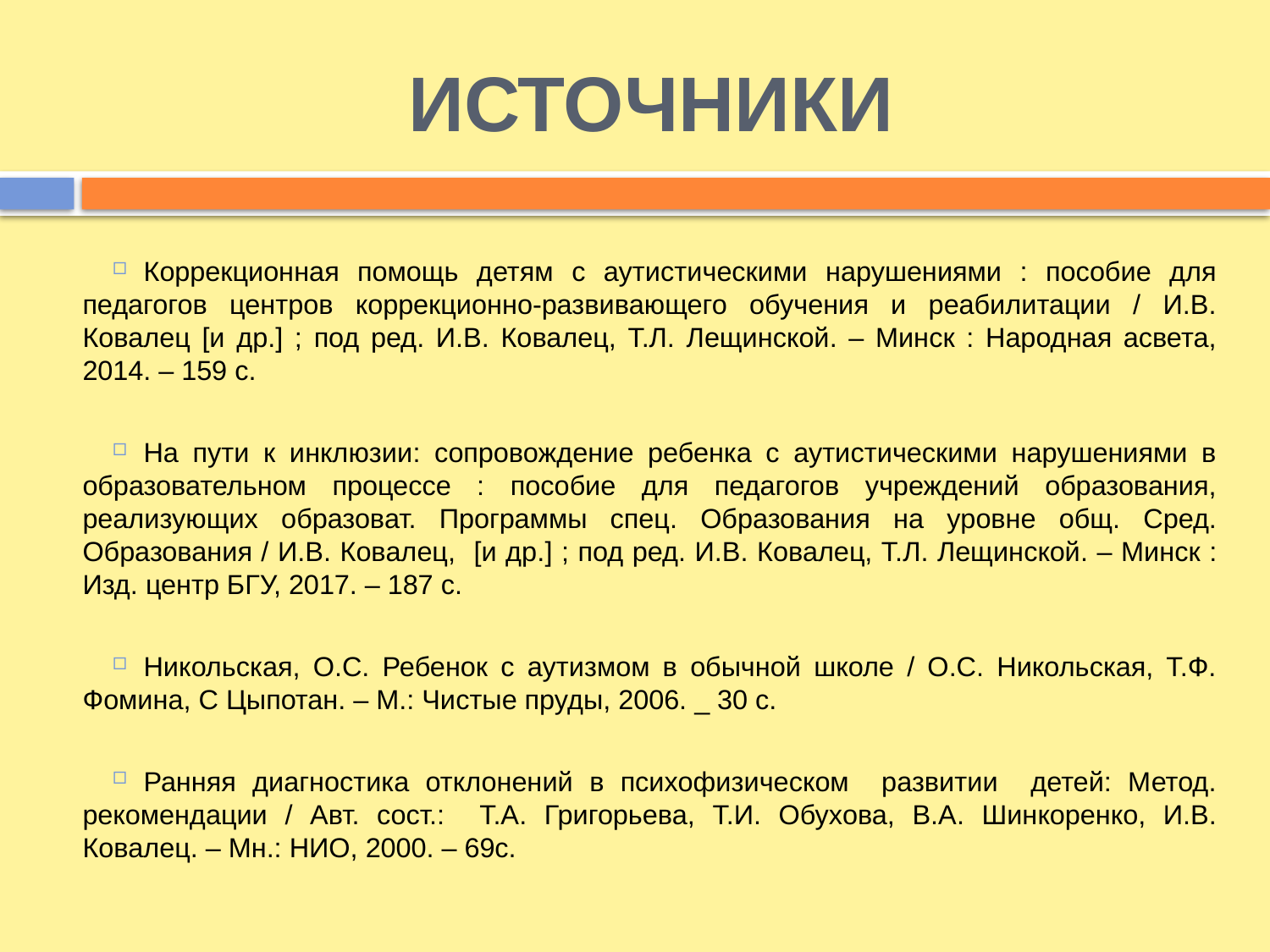

# ИСТОЧНИКИ
Коррекционная помощь детям с аутистическими нарушениями : пособие для педагогов центров коррекционно-развивающего обучения и реабилитации / И.В. Ковалец [и др.] ; под ред. И.В. Ковалец, Т.Л. Лещинской. – Минск : Народная асвета, 2014. – 159 с.

На пути к инклюзии: сопровождение ребенка с аутистическими нарушениями в образовательном процессе : пособие для педагогов учреждений образования, реализующих образоват. Программы спец. Образования на уровне общ. Сред. Образования / И.В. Ковалец,  [и др.] ; под ред. И.В. Ковалец, Т.Л. Лещинской. – Минск : Изд. центр БГУ, 2017. – 187 с.

Никольская, О.С. Ребенок с аутизмом в обычной школе / О.С. Никольская, Т.Ф. Фомина, С Цыпотан. – М.: Чистые пруды, 2006. _ 30 с.

Ранняя диагностика отклонений в психофизическом  развитии  детей: Метод. рекомендации / Авт. сост.:  Т.А. Григорьева, Т.И. Обухова, В.А. Шинкоренко, И.В. Ковалец. – Мн.: НИО, 2000. – 69с.